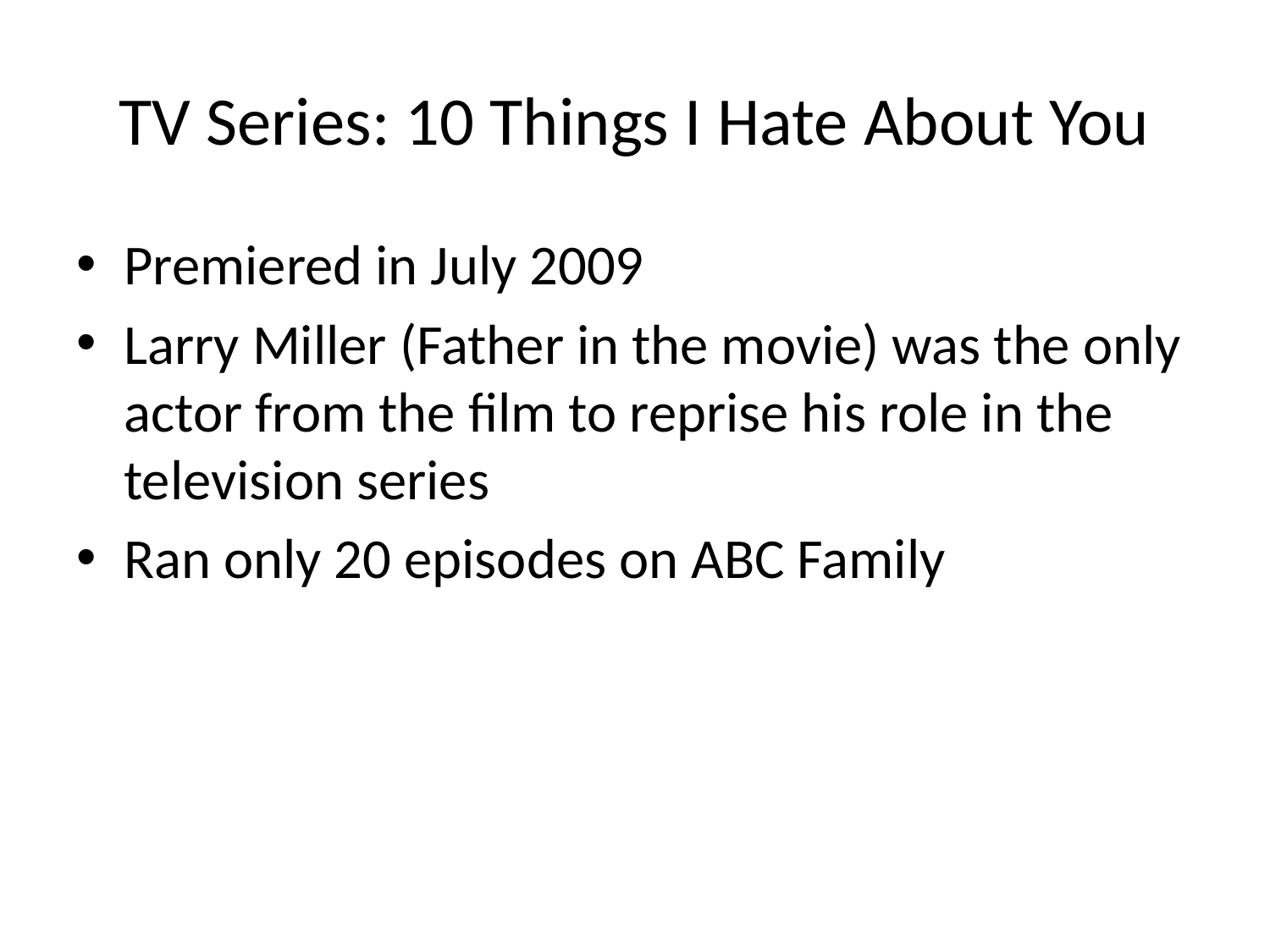

# TV Series: 10 Things I Hate About You
Premiered in July 2009
Larry Miller (Father in the movie) was the only actor from the film to reprise his role in the television series
Ran only 20 episodes on ABC Family